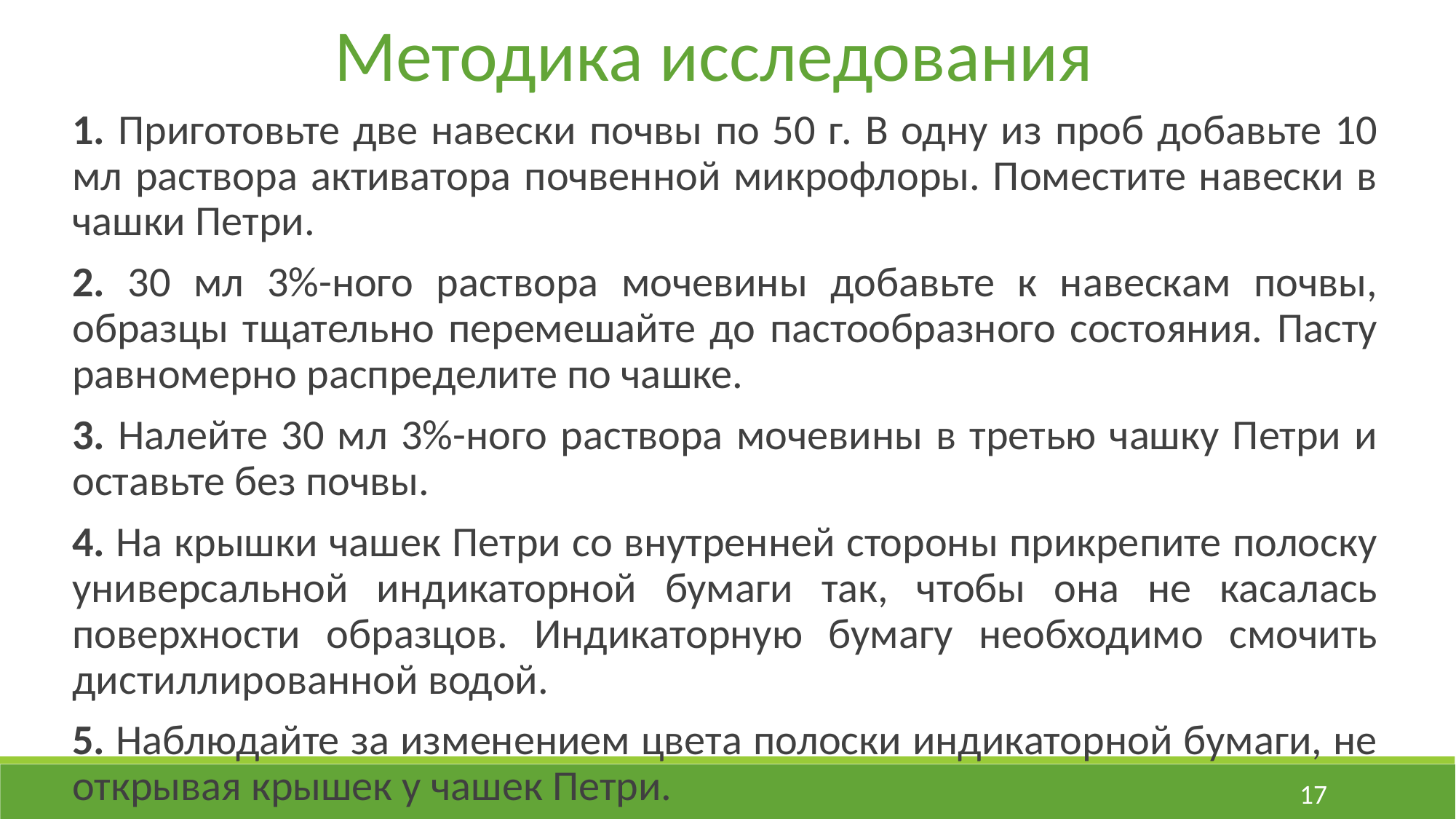

Методика исследования
1. Приготовьте две навески почвы по 50 г. В одну из проб добавьте 10 мл раствора активатора почвенной микрофлоры. Поместите навески в чашки Петри.
2. 30 мл 3%-ного раствора мочевины добавьте к навескам почвы, образцы тщательно перемешайте до пастообразного состояния. Пасту равномерно распределите по чашке.
3. Налейте 30 мл 3%-ного раствора мочевины в третью чашку Петри и оставьте без почвы.
4. На крышки чашек Петри со внутренней стороны прикрепите полоску универсальной индикаторной бумаги так, чтобы она не касалась поверхности образцов. Индикаторную бумагу необходимо смочить дистиллированной водой.
5. Наблюдайте за изменением цвета полоски индикаторной бумаги, не открывая крышек у чашек Петри.
17